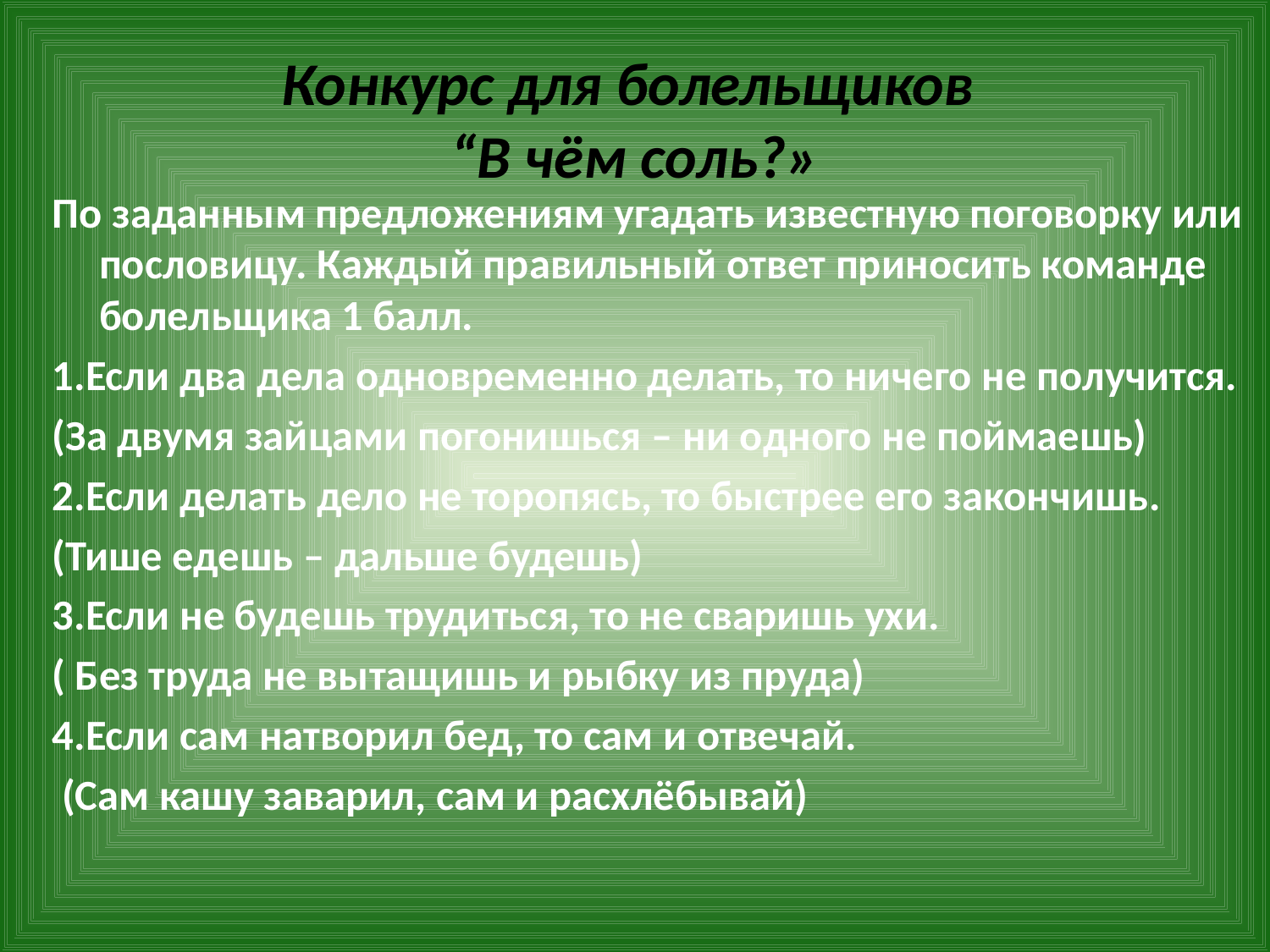

# Конкурс для болельщиков “В чём соль?»
По заданным предложениям угадать известную поговорку или пословицу. Каждый правильный ответ приносить команде болельщика 1 балл.
1.Если два дела одновременно делать, то ничего не получится.
(За двумя зайцами погонишься – ни одного не поймаешь)
2.Если делать дело не торопясь, то быстрее его закончишь.
(Тише едешь – дальше будешь)
3.Если не будешь трудиться, то не сваришь ухи.
( Без труда не вытащишь и рыбку из пруда)
4.Если сам натворил бед, то сам и отвечай.
 (Сам кашу заварил, сам и расхлёбывай)